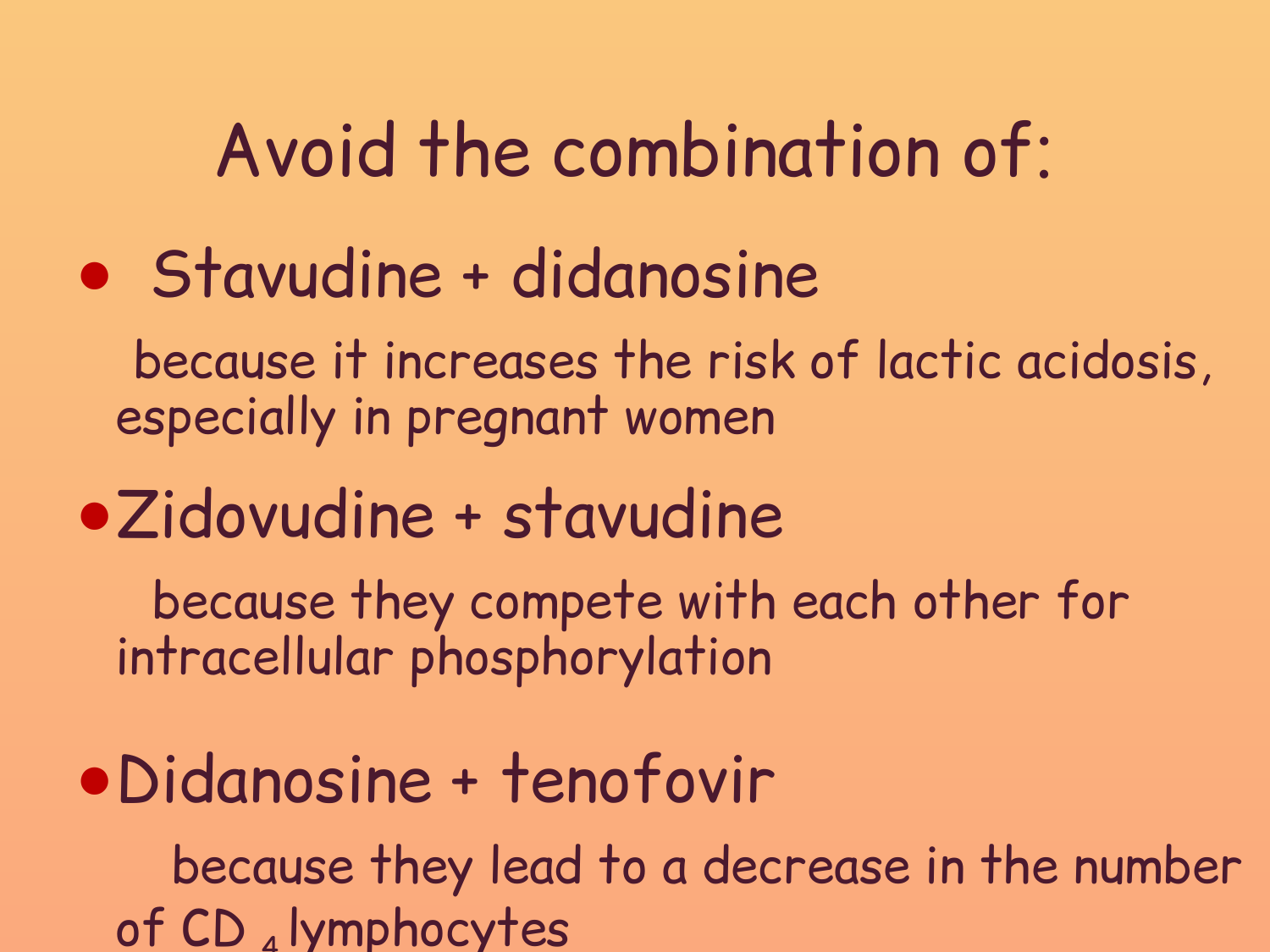

Avoid the combination of:

  Stavudine + didanosine
   because it increases the risk of lactic acidosis, especially in pregnant women

Zidovudine + stavudine
    because they compete with each other for intracellular phosphorylation

Didanosine + tenofovir
     because they lead to a decrease in the number of CD 4 lymphocytes

#